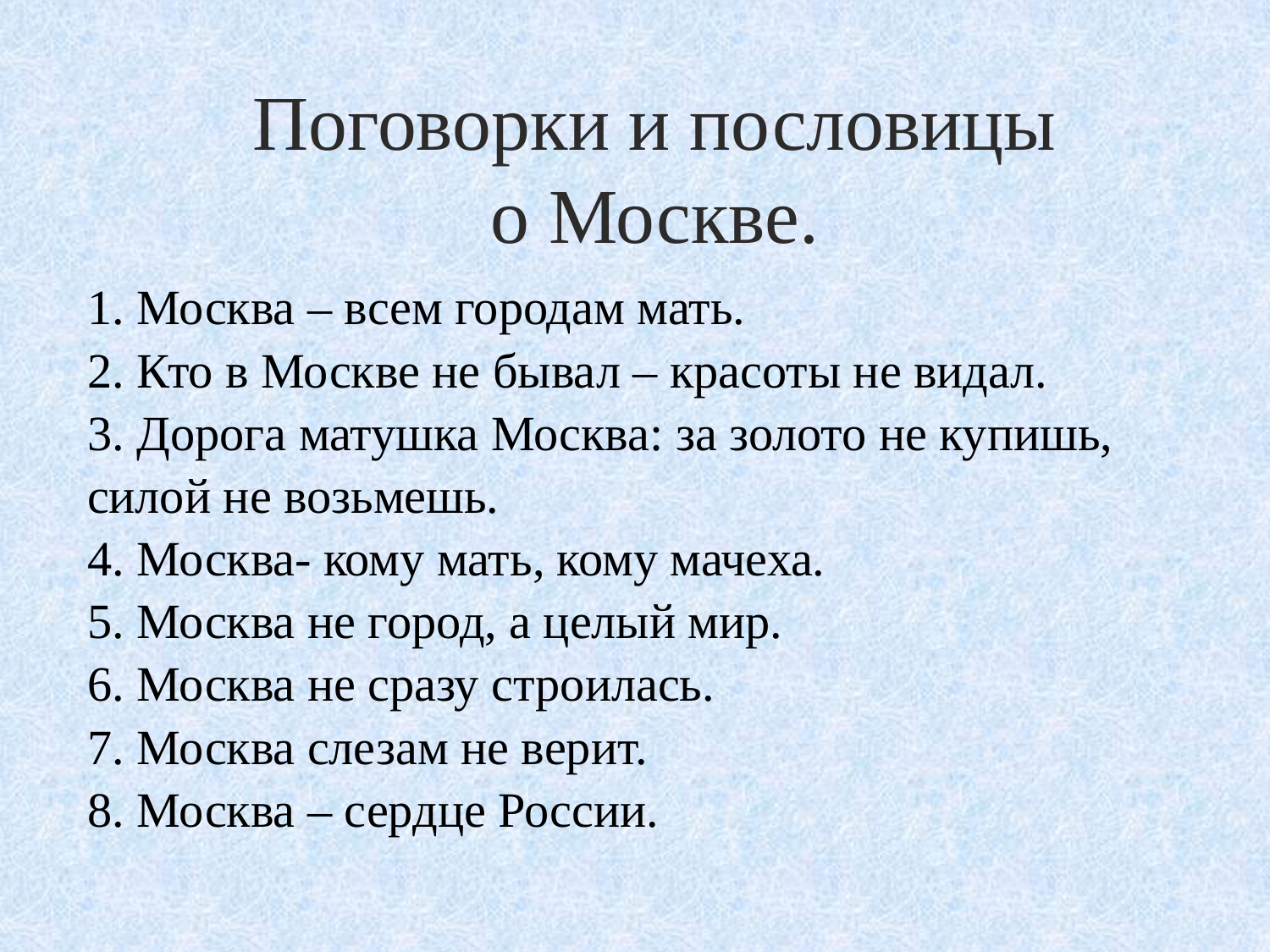

Поговорки и пословицы о Москве.
1. Москва – всем городам мать.
2. Кто в Москве не бывал – красоты не видал.
3. Дорога матушка Москва: за золото не купишь, силой не возьмешь.
4. Москва- кому мать, кому мачеха.
5. Москва не город, а целый мир.
6. Москва не сразу строилась.
7. Москва слезам не верит.
8. Москва – сердце России.